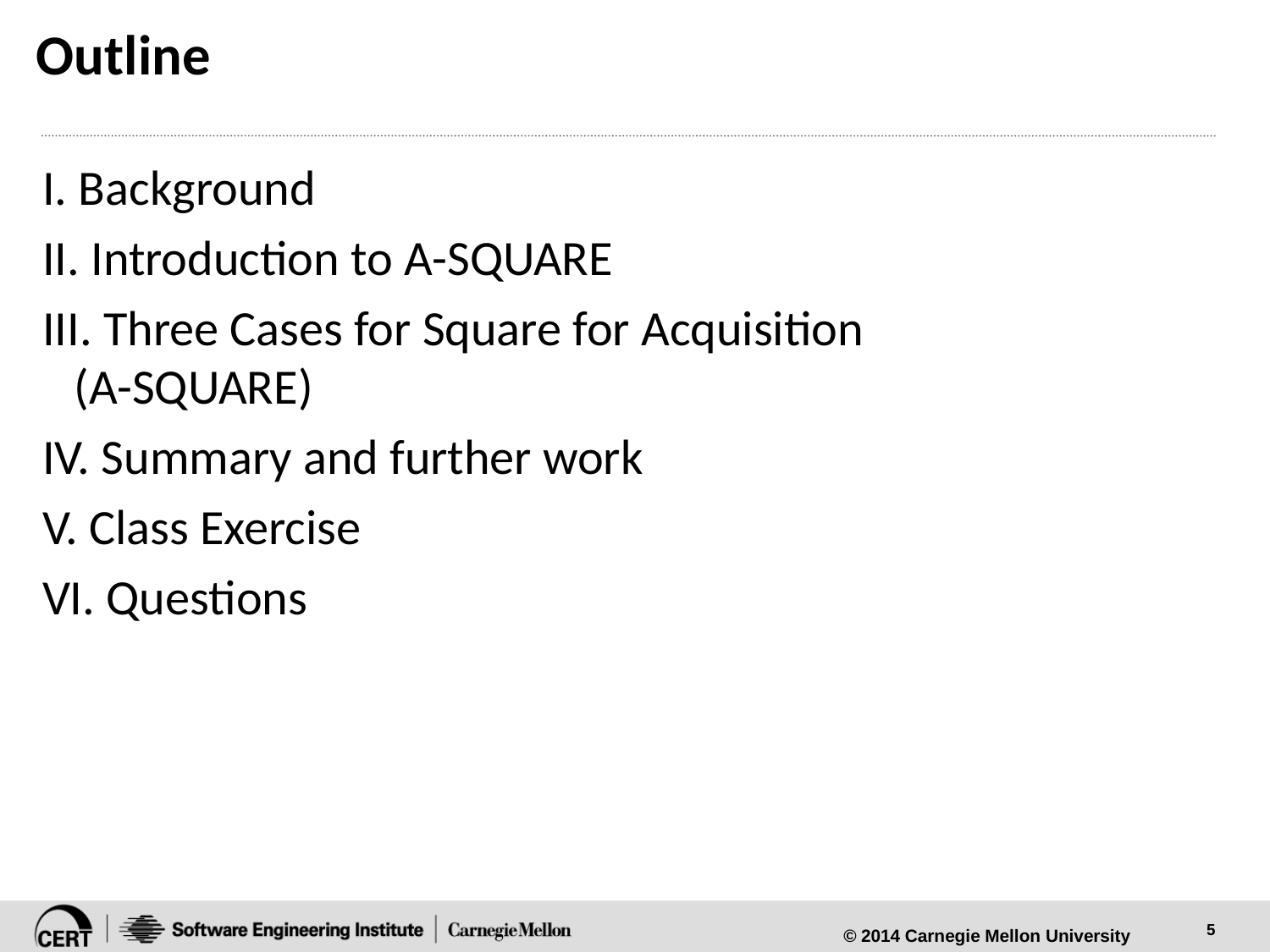

# Outline
I. Background
II. Introduction to A-SQUARE
III. Three Cases for Square for Acquisition
(A-SQUARE)
IV. Summary and further work
V. Class Exercise
VI. Questions